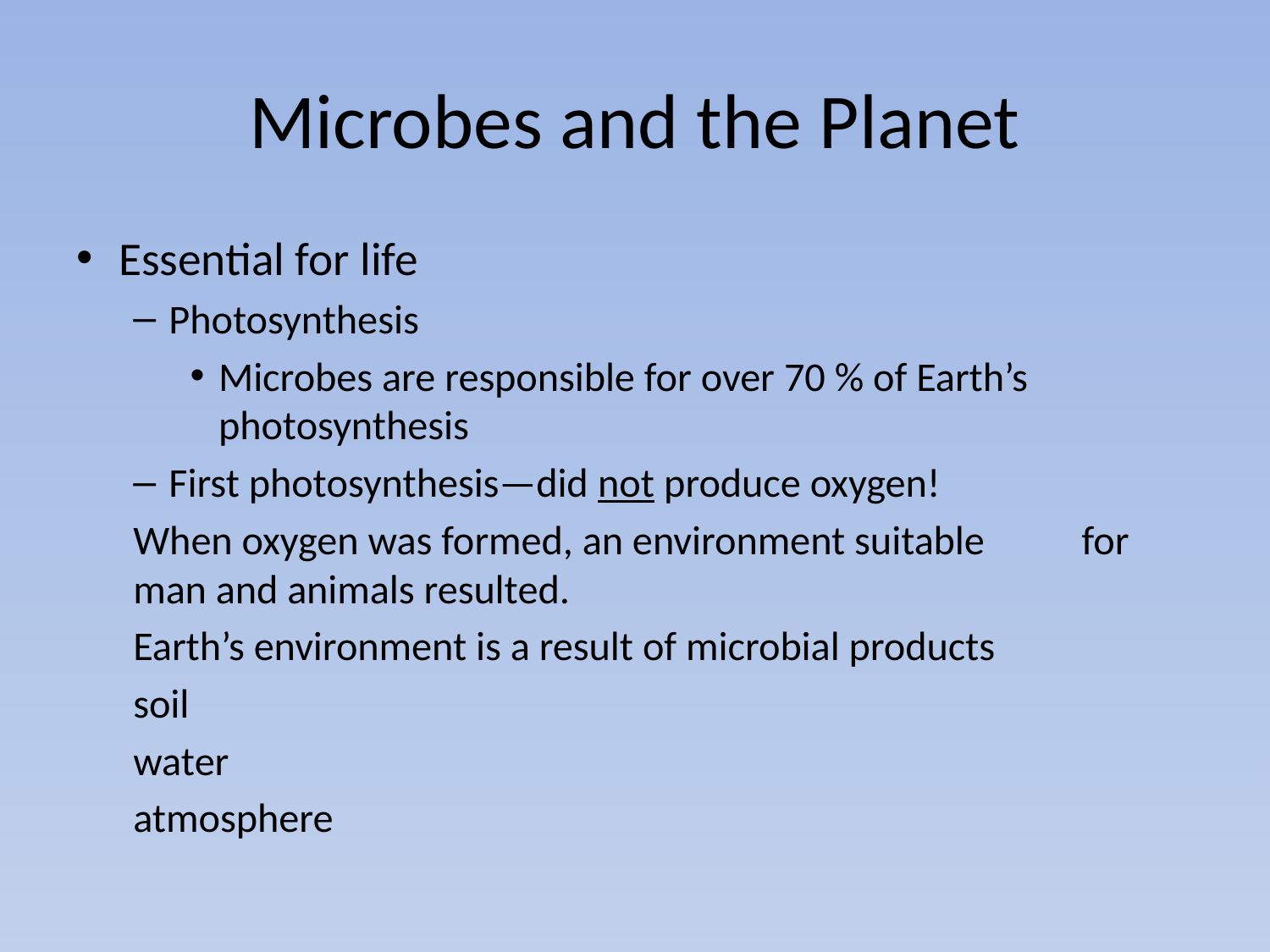

# Microbes and the Planet
Essential for life
Photosynthesis
Microbes are responsible for over 70 % of Earth’s photosynthesis
First photosynthesis—did not produce oxygen!
	When oxygen was formed, an environment suitable 	for man and animals resulted.
Earth’s environment is a result of microbial products
	soil
	water
	atmosphere